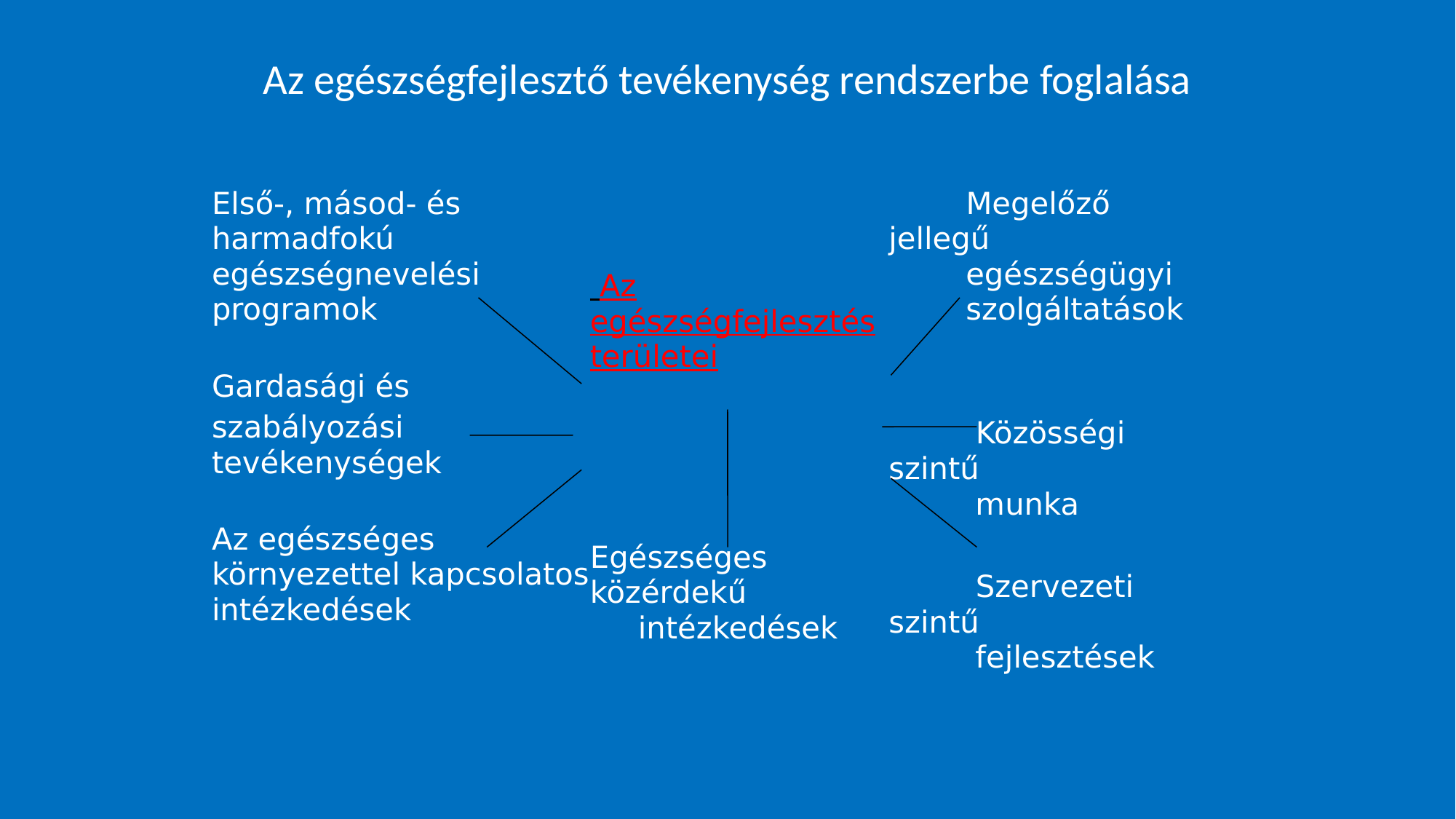

# Az egészségfejlesztő tevékenység rendszerbe foglalása
| Első-, másod- és harmadfokú egészségnevelési programok Gardasági és szabályozási tevékenységek Az egészséges környezettel kapcsolatos intézkedések | Az egészségfejlesztés területei Egészséges közérdekű intézkedések | Megelőző jellegű egészségügyi szolgáltatások Közösségi szintű munka Szervezeti szintű fejlesztések |
| --- | --- | --- |
|  |  |  |